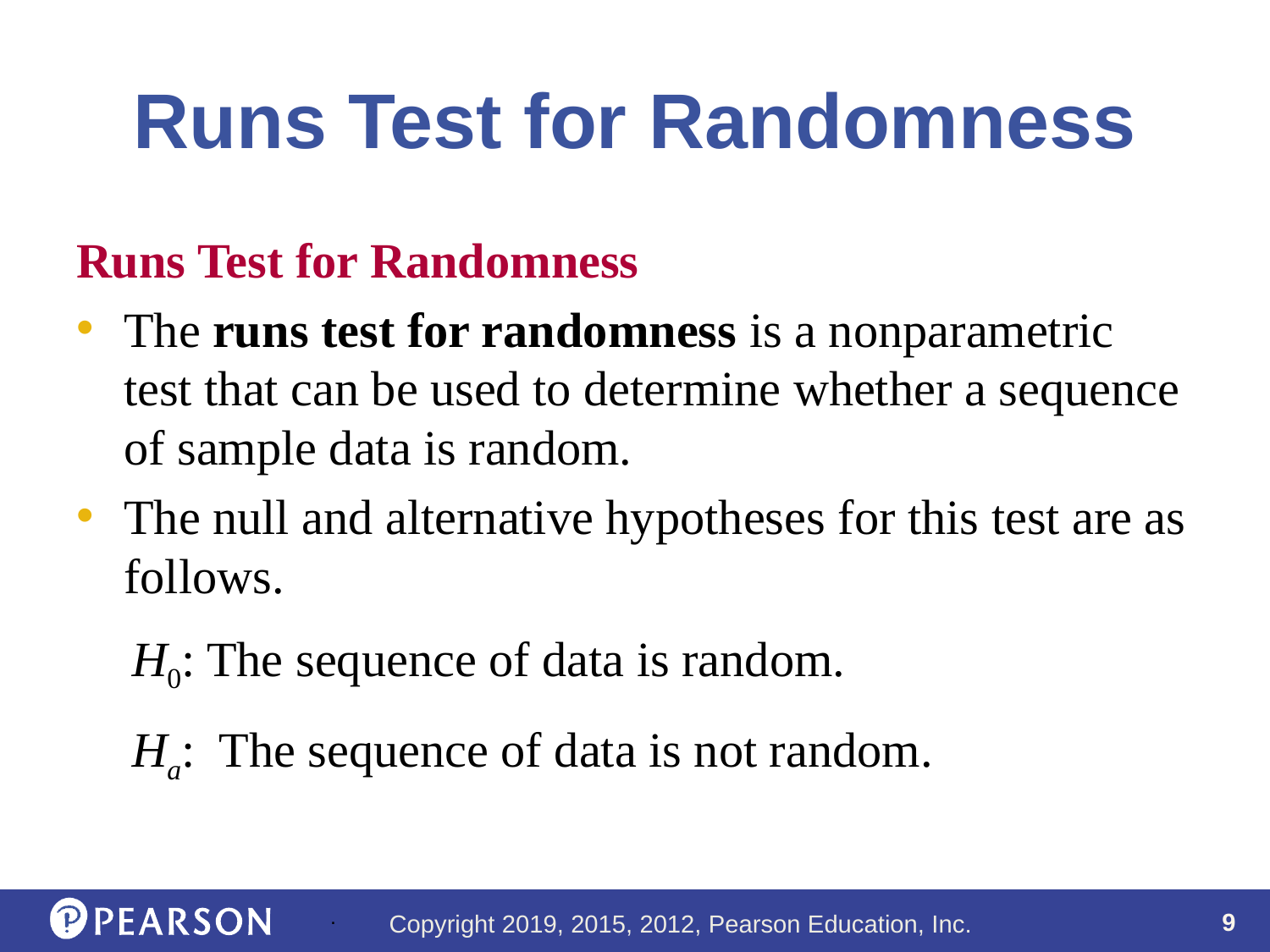

# Runs Test for Randomness
Runs Test for Randomness
The runs test for randomness is a nonparametric test that can be used to determine whether a sequence of sample data is random.
The null and alternative hypotheses for this test are as follows.
H0: The sequence of data is random.
Ha:  The sequence of data is not random.

.